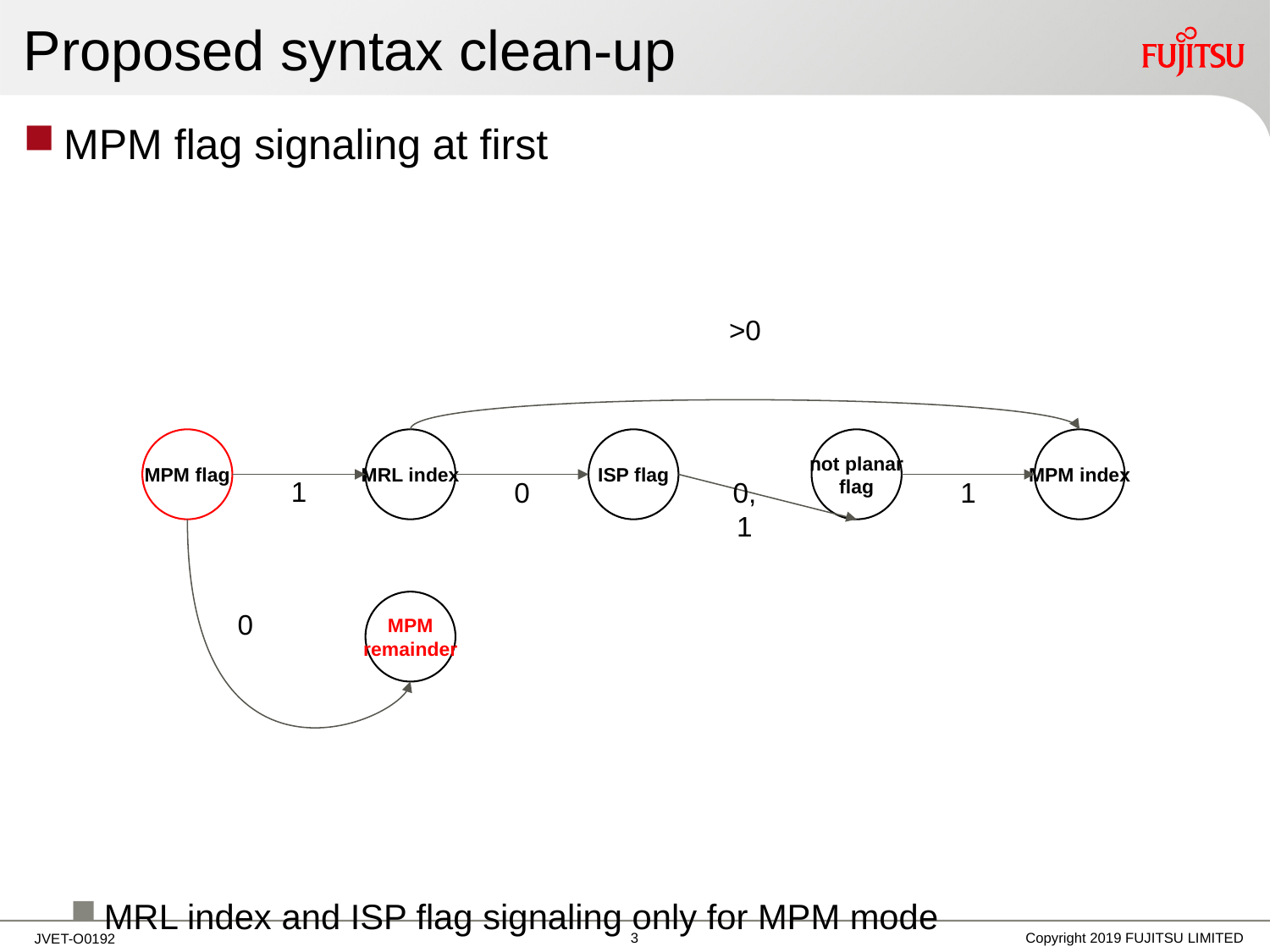

# Proposed syntax clean-up
MPM flag signaling at first

MRL index and ISP flag signaling only for MPM mode

>0
MPM flag
MRL index
ISP flag
not planar
flag
MPM index
1
0
1
0, 1
MPM
remainder
0
3
Copyright 2019 FUJITSU LIMITED